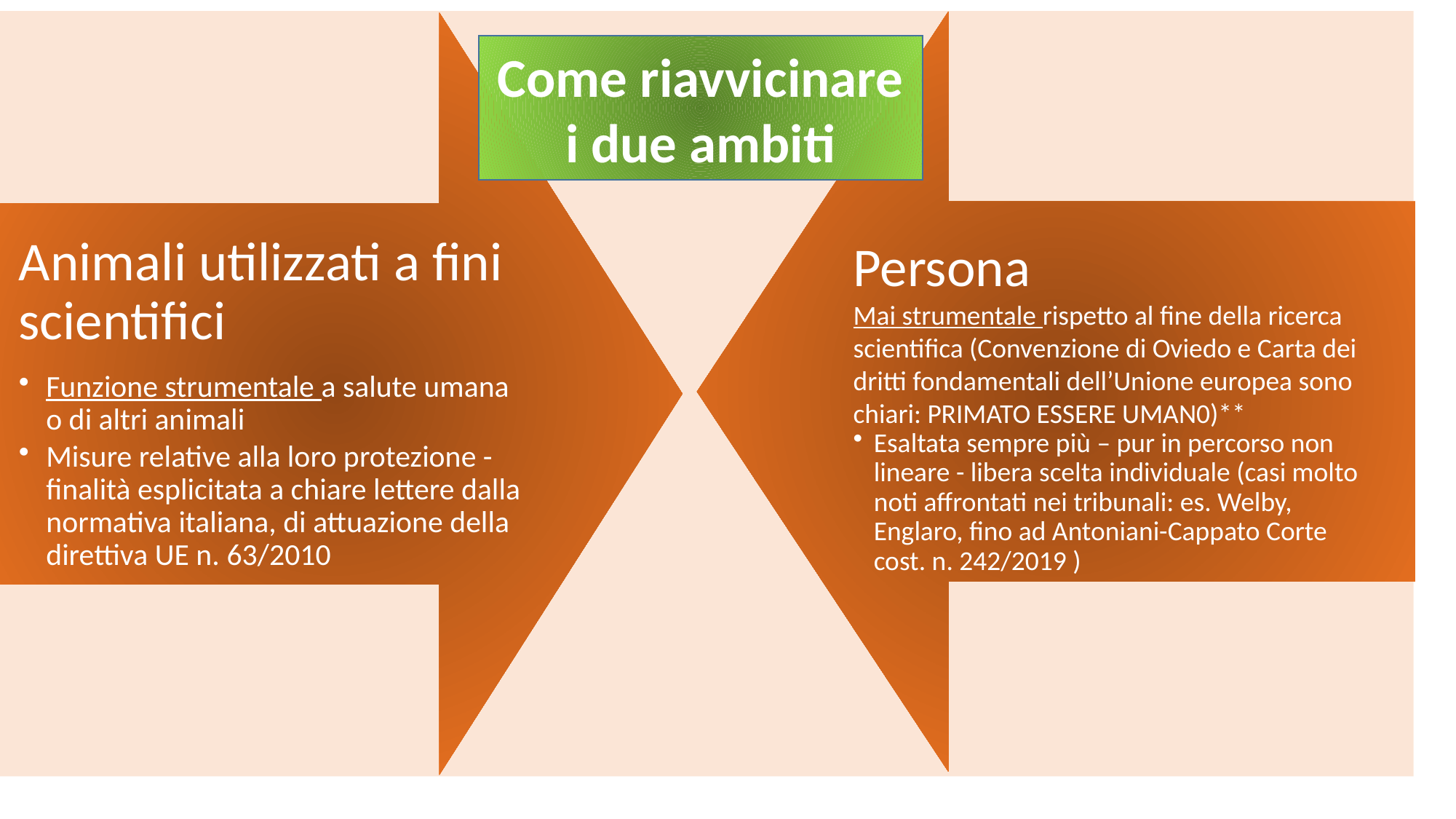

Animali utilizzati a fini scientifici
Funzione strumentale a salute umana o di altri animali
Misure relative alla loro protezione - finalità esplicitata a chiare lettere dalla normativa italiana, di attuazione della direttiva UE n. 63/2010
Persona
Mai strumentale rispetto al fine della ricerca scientifica (Convenzione di Oviedo e Carta dei dritti fondamentali dell’Unione europea sono chiari: PRIMATO ESSERE UMAN0)**
Esaltata sempre più – pur in percorso non lineare - libera scelta individuale (casi molto noti affrontati nei tribunali: es. Welby, Englaro, fino ad Antoniani-Cappato Corte cost. n. 242/2019 )
Come riavvicinare i due ambiti